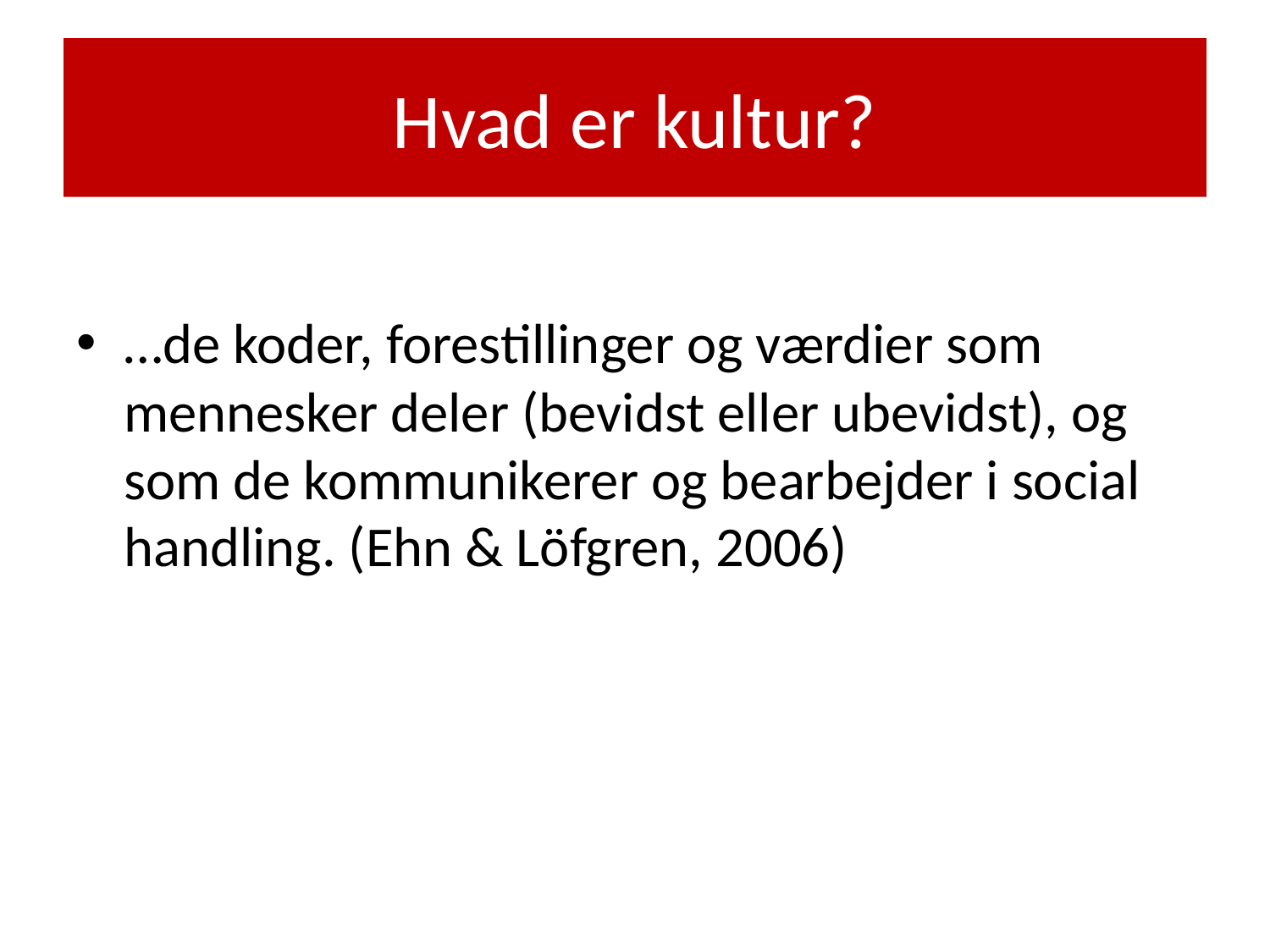

# Hvad er kultur?

…de koder, forestillinger og værdier som mennesker deler (bevidst eller ubevidst), og som de kommunikerer og bearbejder i social handling. (Ehn & Löfgren, 2006)